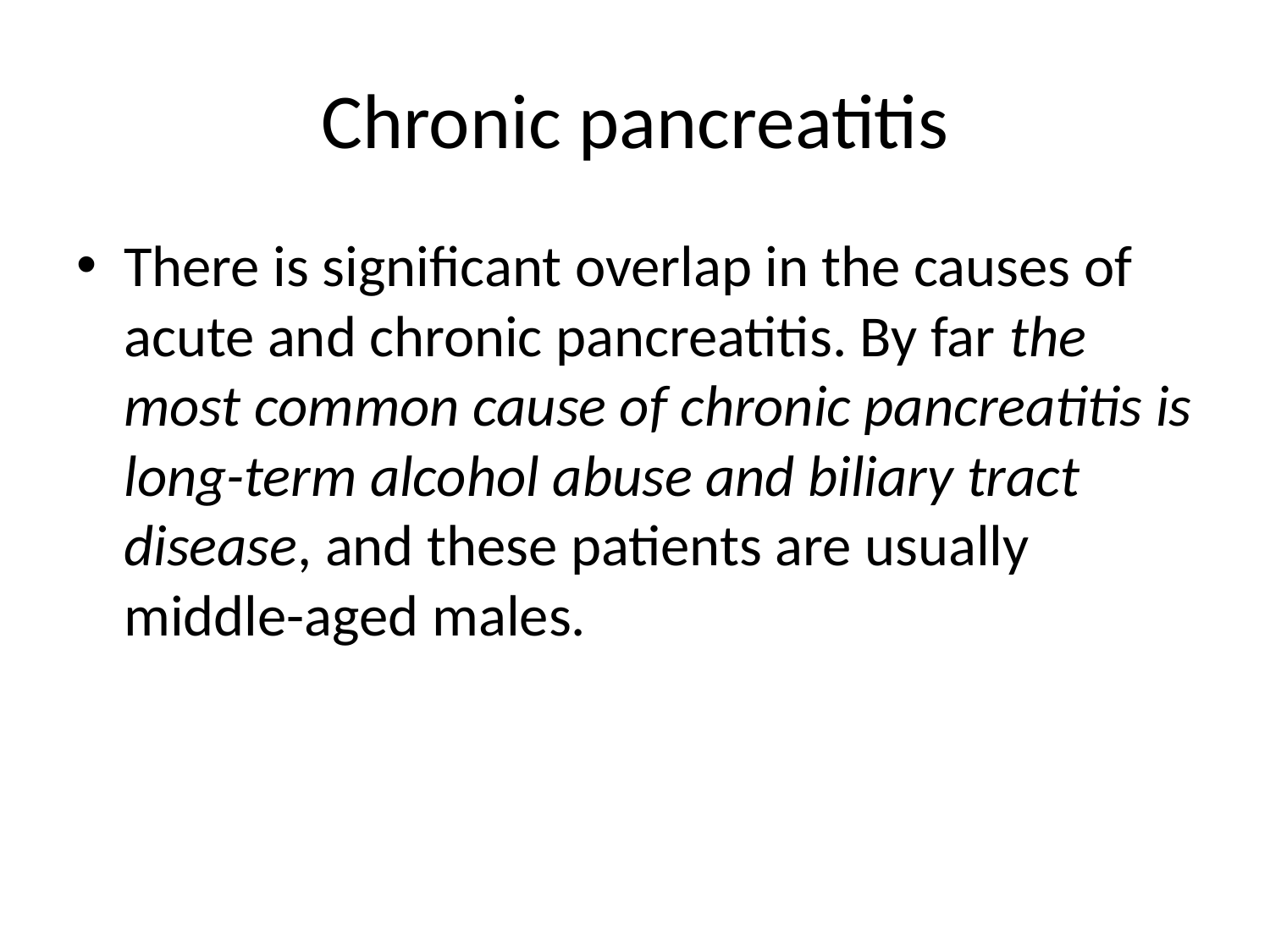

# Chronic pancreatitis
There is significant overlap in the causes of acute and chronic pancreatitis. By far the most common cause of chronic pancreatitis is long-term alcohol abuse and biliary tract disease, and these patients are usually middle-aged males.